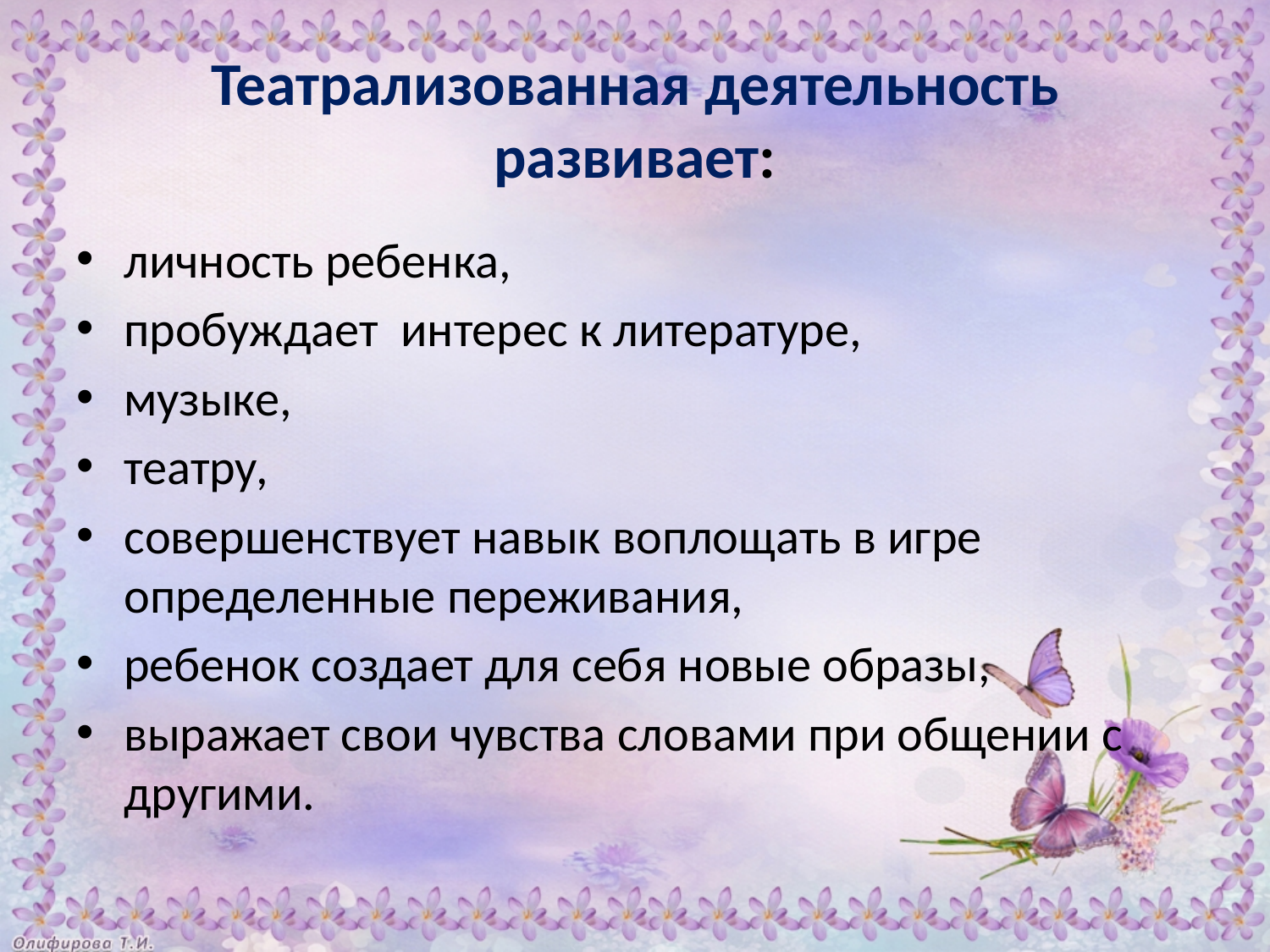

# Театрализованная деятельность развивает:
личность ребенка,
пробуждает  интерес к литературе,
музыке,
театру,
совершенствует навык воплощать в игре определенные переживания,
ребенок создает для себя новые образы,
выражает свои чувства словами при общении с другими.